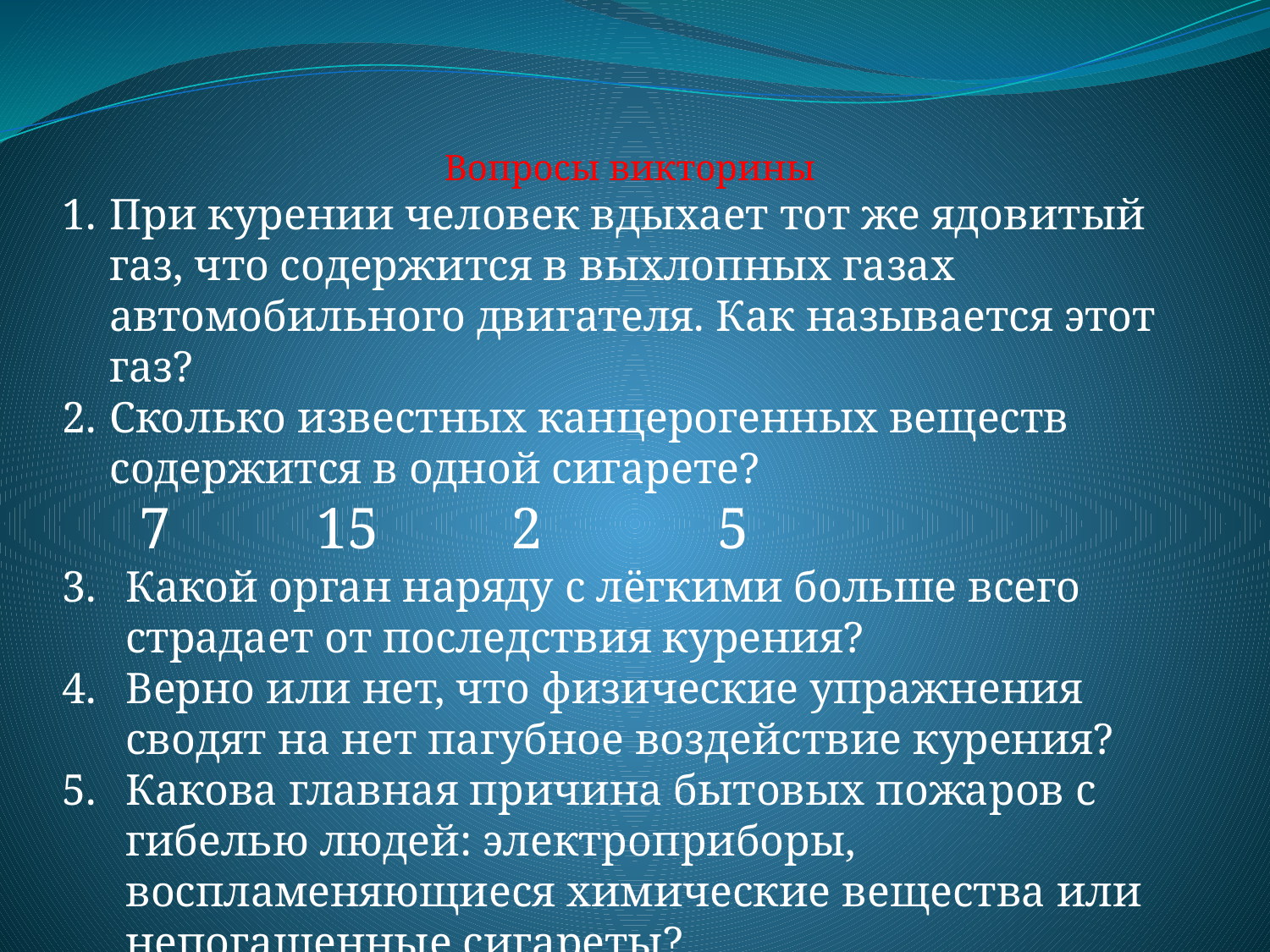

Вопросы викторины
При курении человек вдыхает тот же ядовитый газ, что содержится в выхлопных газах автомобильного двигателя. Как называется этот газ?
Сколько известных канцерогенных веществ содержится в одной сигарете?
       7          15         2            5
Какой орган наряду с лёгкими больше всего страдает от последствия курения?
Верно или нет, что физические упражнения сводят на нет пагубное воздействие курения?
Какова главная причина бытовых пожаров с гибелью людей: электроприборы, воспламеняющиеся химические вещества или непогащенные сигареты?